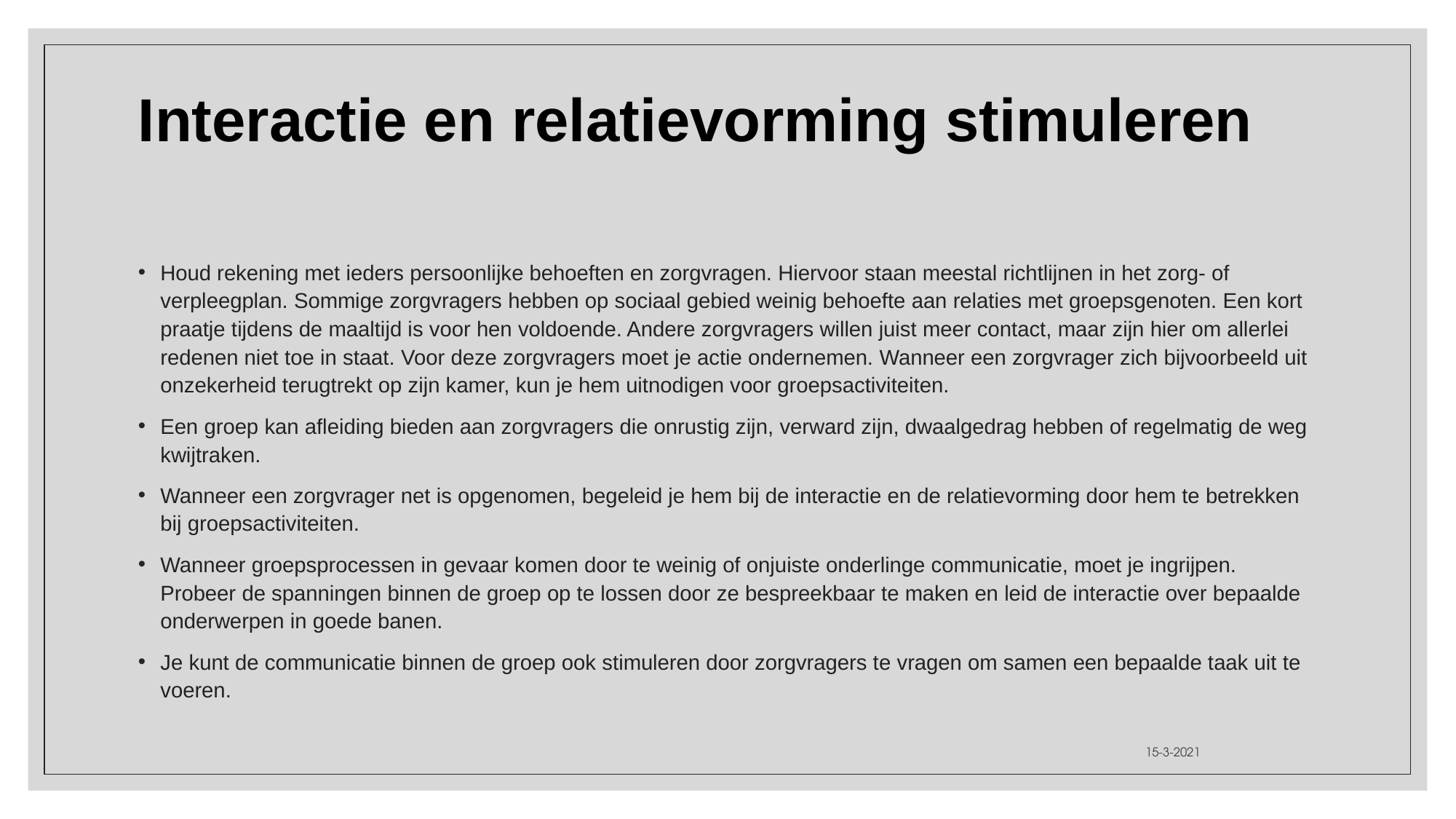

# Interactie en relatievorming stimuleren
Houd rekening met ieders persoonlijke behoeften en zorgvragen. Hiervoor staan meestal richtlijnen in het zorg- of verpleegplan. Sommige zorgvragers hebben op sociaal gebied weinig behoefte aan relaties met groepsgenoten. Een kort praatje tijdens de maaltijd is voor hen voldoende. Andere zorgvragers willen juist meer contact, maar zijn hier om allerlei redenen niet toe in staat. Voor deze zorgvragers moet je actie ondernemen. Wanneer een zorgvrager zich bijvoorbeeld uit onzekerheid terugtrekt op zijn kamer, kun je hem uitnodigen voor groepsactiviteiten.
Een groep kan afleiding bieden aan zorgvragers die onrustig zijn, verward zijn, dwaalgedrag hebben of regelmatig de weg kwijtraken.
Wanneer een zorgvrager net is opgenomen, begeleid je hem bij de interactie en de relatievorming door hem te betrekken bij groepsactiviteiten.
Wanneer groepsprocessen in gevaar komen door te weinig of onjuiste onderlinge communicatie, moet je ingrijpen. Probeer de spanningen binnen de groep op te lossen door ze bespreekbaar te maken en leid de interactie over bepaalde onderwerpen in goede banen.
Je kunt de communicatie binnen de groep ook stimuleren door zorgvragers te vragen om samen een bepaalde taak uit te voeren.

15-3-2021